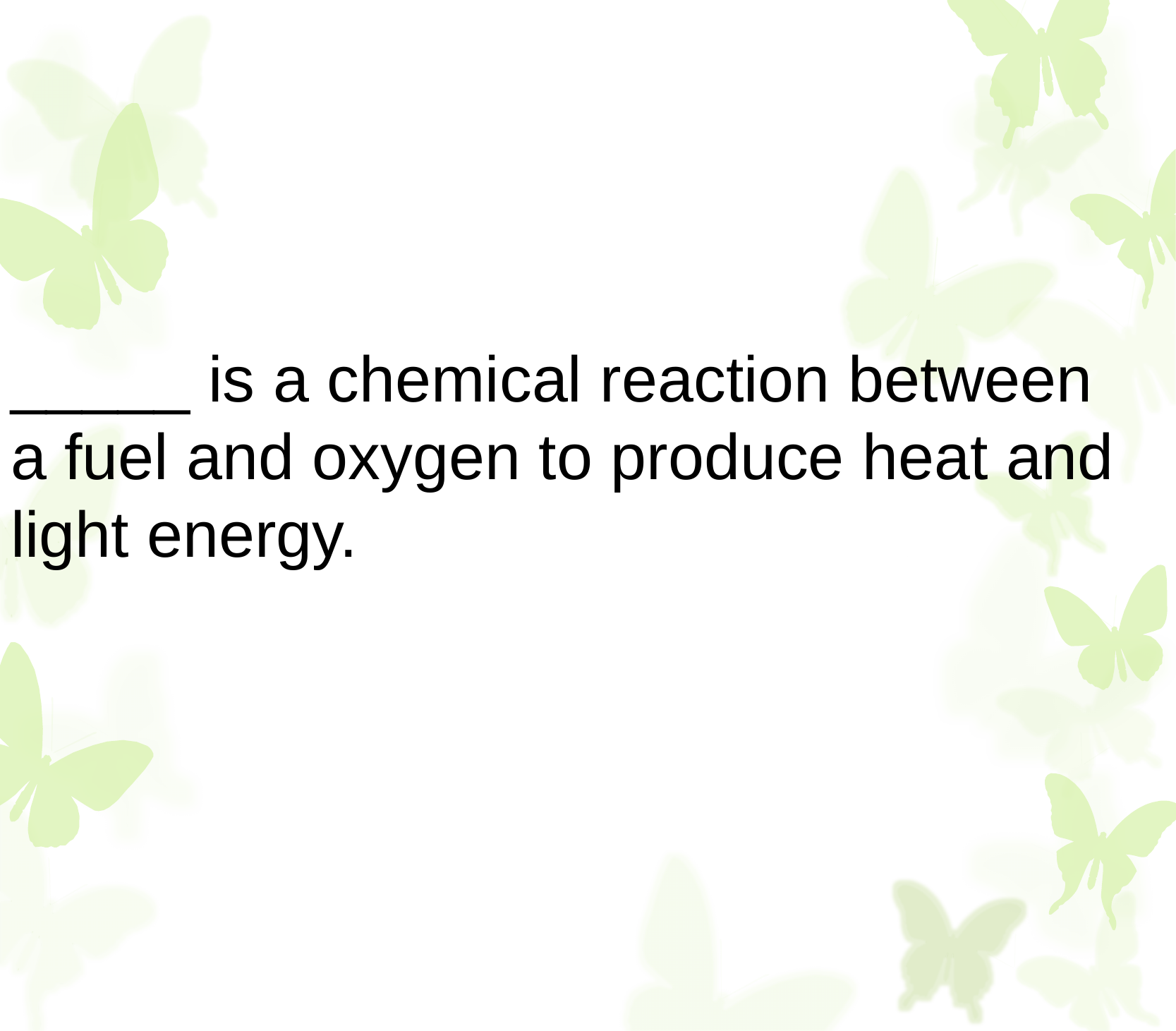

_____ is a chemical reaction between a fuel  and oxygen to produce heat and light energy.